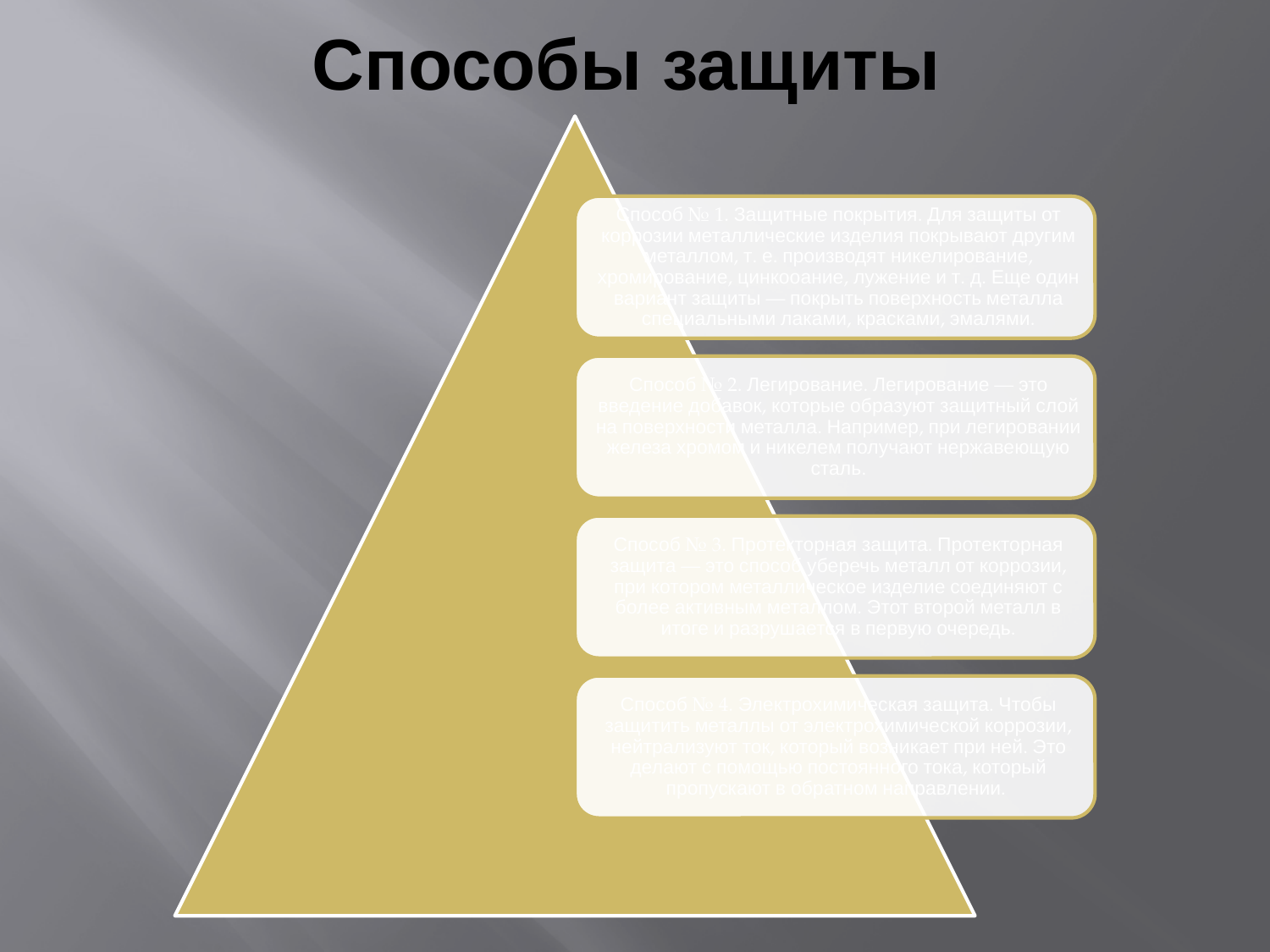

# Способы защиты
Способ № 1. Защитные покрытия. Для защиты от коррозии металлические изделия покрывают другим металлом, т. е. производят никелирование, хромирование, цинкооание, лужение и т. д. Еще один вариант защиты — покрыть поверхность металла специальными лаками, красками, эмалями.
Способ № 2. Легирование. Легирование — это введение добавок, которые образуют защитный слой на поверхности металла. Например, при легировании железа хромом и никелем получают нержавеющую сталь.
Способ № 3. Протекторная защита. Протекторная защита — это способ уберечь металл от коррозии, при котором металлическое изделие соединяют с более активным металлом. Этот второй металл в итоге и разрушается в первую очередь.
Способ № 4. Электрохимическая защита. Чтобы защитить металлы от электрохимической коррозии, нейтрализуют ток, который возникает при ней. Это делают с помощью постоянного тока, который пропускают в обратном направлении.